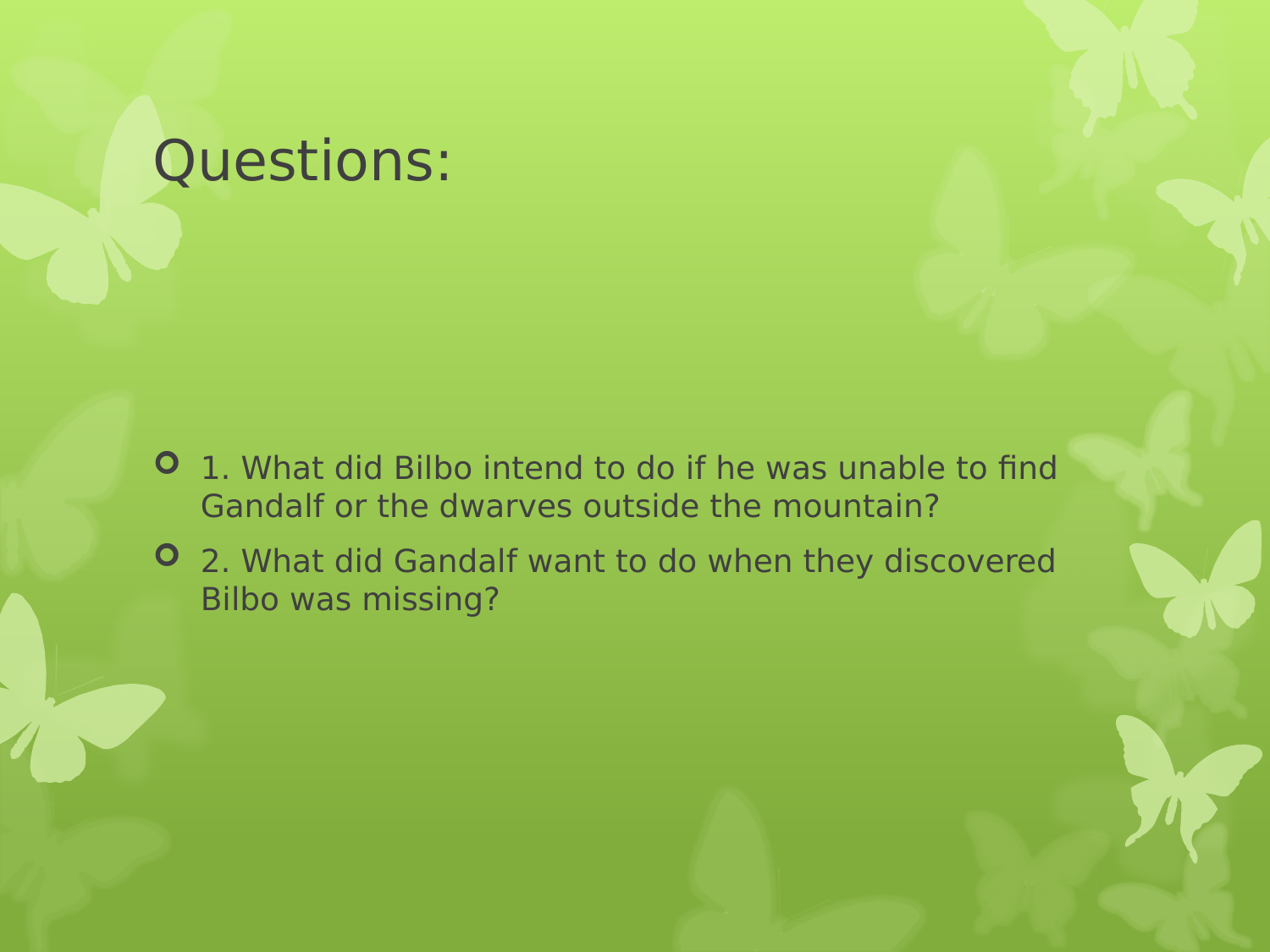

# Questions:
1. What did Bilbo intend to do if he was unable to find Gandalf or the dwarves outside the mountain?
2. What did Gandalf want to do when they discovered Bilbo was missing?